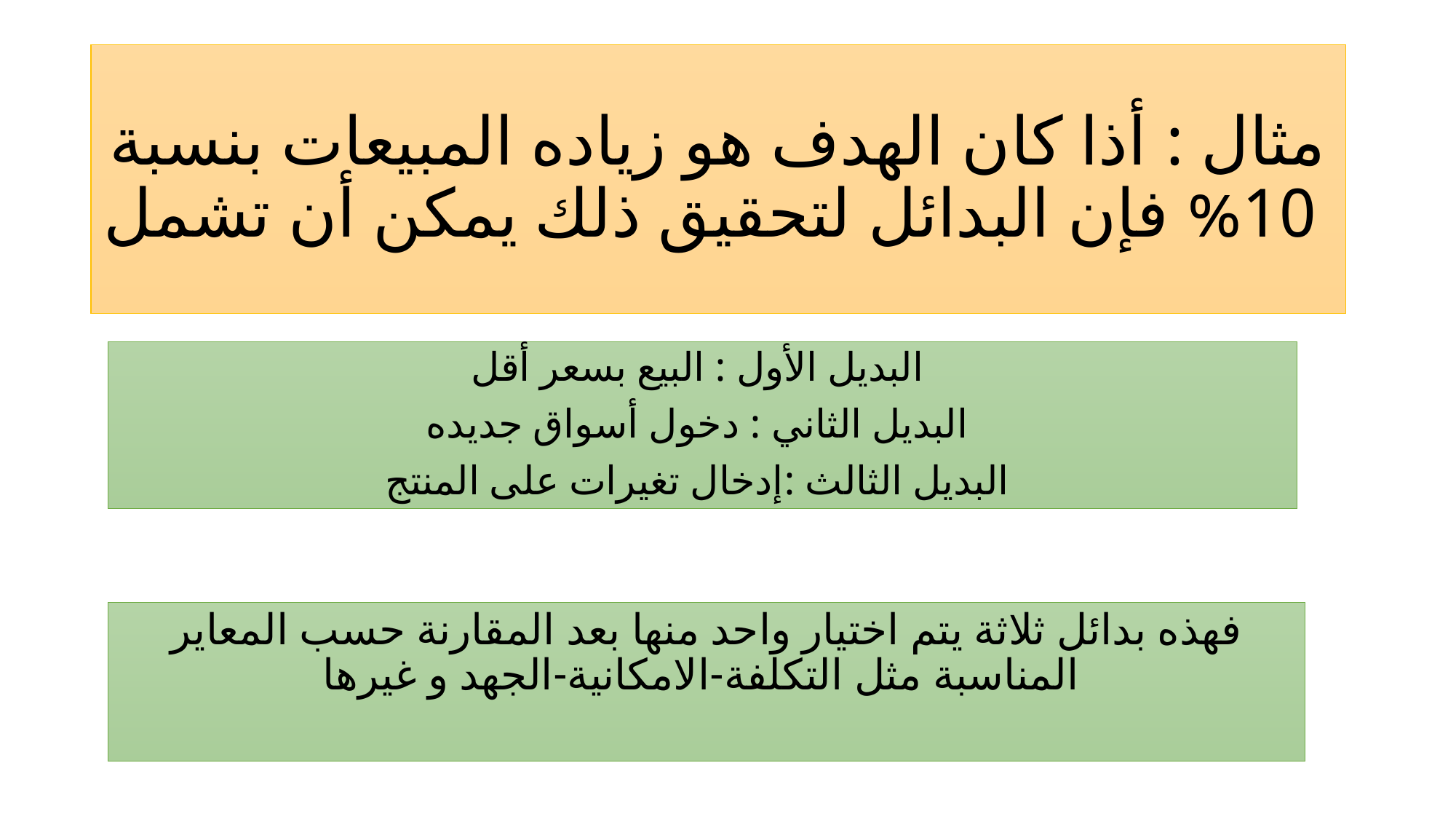

# مثال : أذا كان الهدف هو زياده المبيعات بنسبة 10% فإن البدائل لتحقيق ذلك يمكن أن تشمل
البديل الأول : البيع بسعر أقل
البديل الثاني : دخول أسواق جديده
البديل الثالث :إدخال تغيرات على المنتج
فهذه بدائل ثلاثة يتم اختيار واحد منها بعد المقارنة حسب المعاير المناسبة مثل التكلفة-الامكانية-الجهد و غيرها